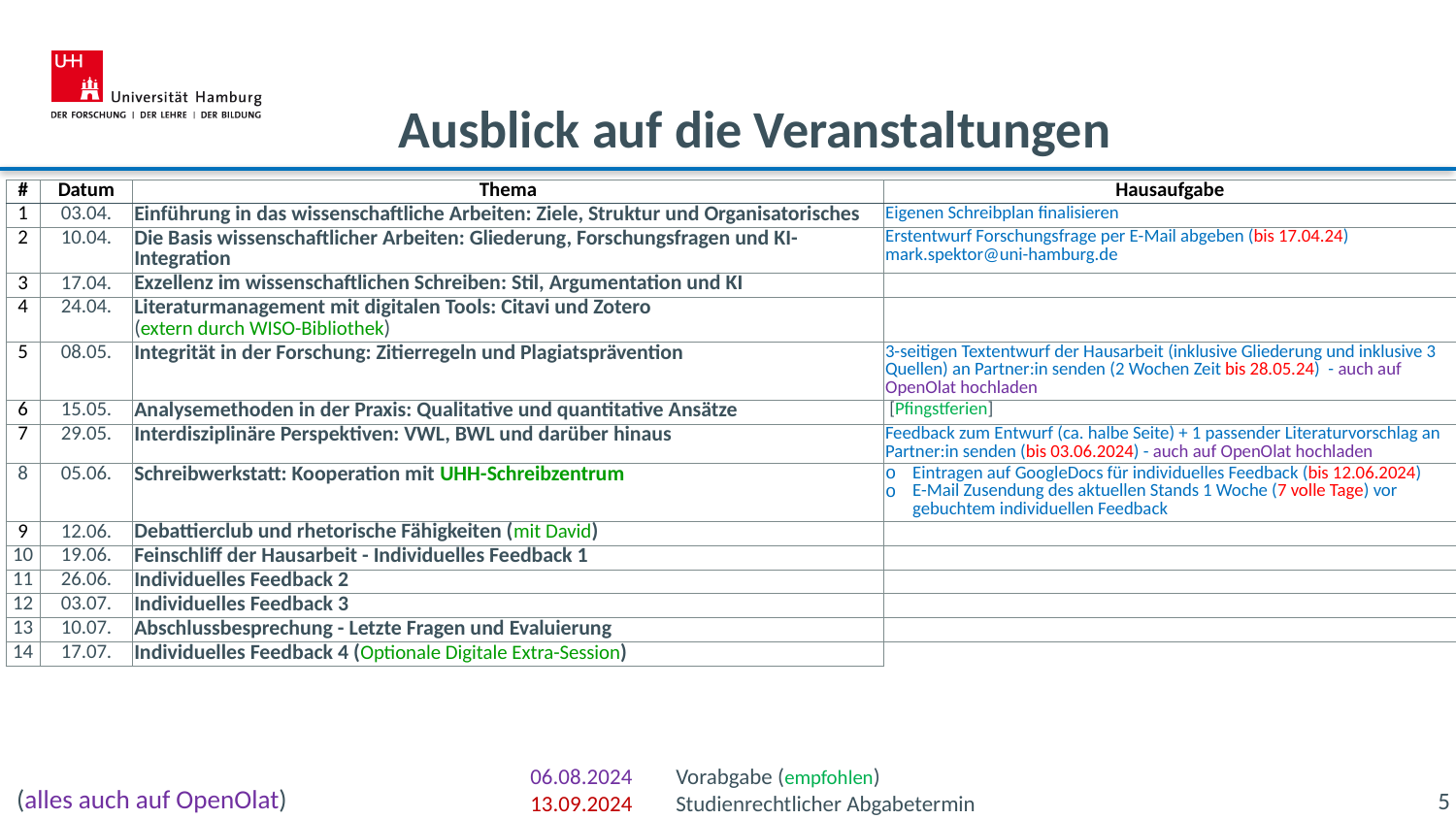

# Ausblick auf die Veranstaltungen
| # | Datum | Thema | Hausaufgabe |
| --- | --- | --- | --- |
| 1 | 03.04. | Einführung in das wissenschaftliche Arbeiten: Ziele, Struktur und Organisatorisches | Eigenen Schreibplan finalisieren |
| 2 | 10.04. | Die Basis wissenschaftlicher Arbeiten: Gliederung, Forschungsfragen und KI-Integration | Erstentwurf Forschungsfrage per E-Mail abgeben (bis 17.04.24)  mark.spektor@uni-hamburg.de |
| 3 | 17.04. | Exzellenz im wissenschaftlichen Schreiben: Stil, Argumentation und KI |  |
| 4 | 24.04. | Literaturmanagement mit digitalen Tools: Citavi und Zotero (extern durch WISO-Bibliothek) |  |
| 5 | 08.05. | Integrität in der Forschung: Zitierregeln und Plagiatsprävention | 3-seitigen Textentwurf der Hausarbeit (inklusive Gliederung und inklusive 3 Quellen) an Partner:in senden (2 Wochen Zeit bis 28.05.24)  - auch auf OpenOlat hochladen |
| 6 | 15.05. | Analysemethoden in der Praxis: Qualitative und quantitative Ansätze | [Pfingstferien] |
| 7 | 29.05. | Interdisziplinäre Perspektiven: VWL, BWL und darüber hinaus | Feedback zum Entwurf (ca. halbe Seite) + 1 passender Literaturvorschlag an Partner:in senden (bis 03.06.2024) - auch auf OpenOlat hochladen |
| 8 | 05.06. | Schreibwerkstatt: Kooperation mit UHH-Schreibzentrum | Eintragen auf GoogleDocs für individuelles Feedback (bis 12.06.2024) E-Mail Zusendung des aktuellen Stands 1 Woche (7 volle Tage) vor gebuchtem individuellen Feedback |
| 9 | 12.06. | Debattierclub und rhetorische Fähigkeiten (mit David) |  |
| 10 | 19.06. | Feinschliff der Hausarbeit - Individuelles Feedback 1 |  |
| 11 | 26.06. | Individuelles Feedback 2 |  |
| 12 | 03.07. | Individuelles Feedback 3 |  |
| 13 | 10.07. | Abschlussbesprechung - Letzte Fragen und Evaluierung |  |
| 14 | 17.07. | Individuelles Feedback 4 (Optionale Digitale Extra-Session) |  |
06.08.2024	Vorabgabe (empfohlen)
13.09.2024	Studienrechtlicher Abgabetermin
(alles auch auf OpenOlat)
5